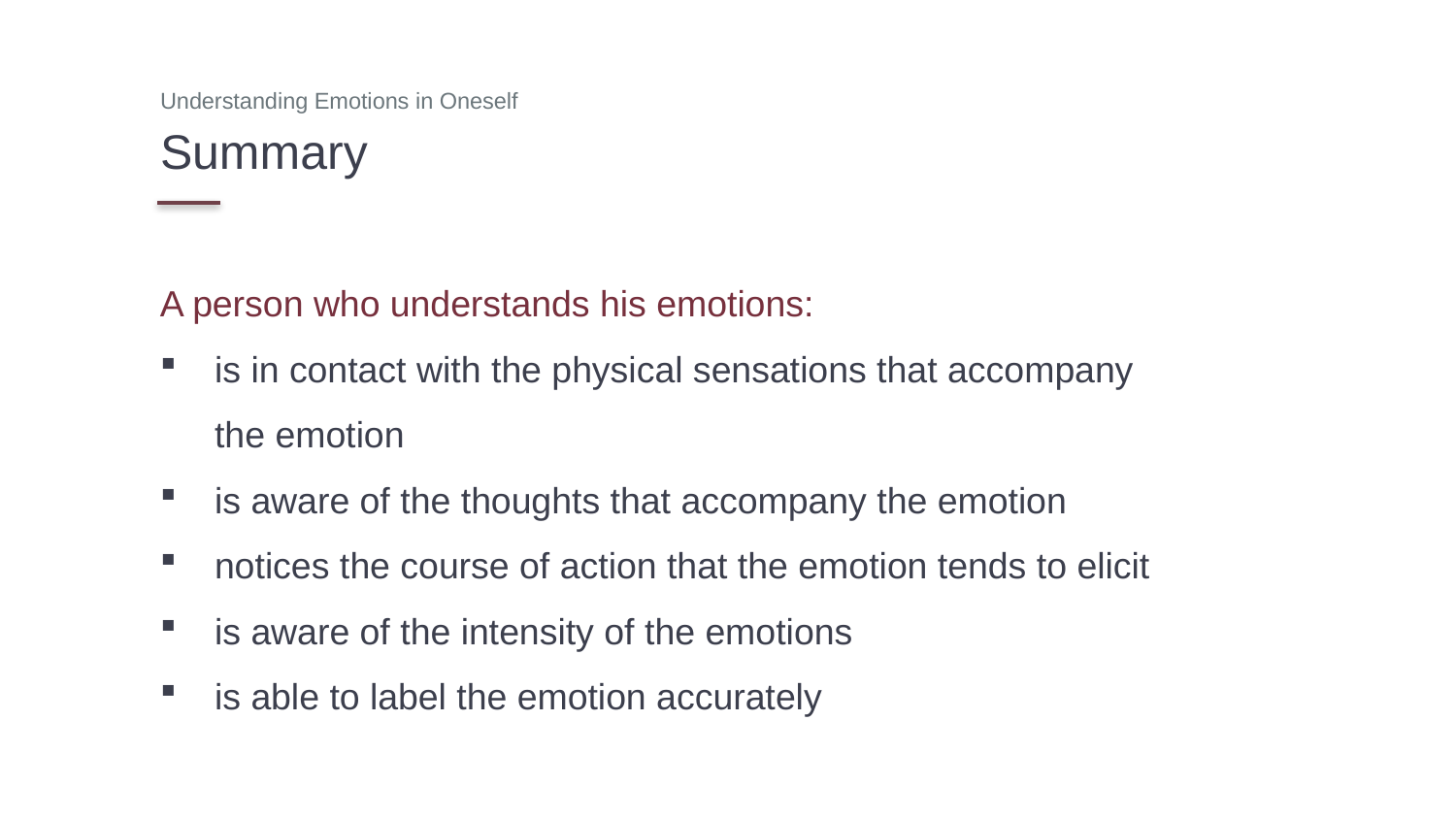

Understanding Emotions in Oneself
# Summary
A person who understands his emotions:
is in contact with the physical sensations that accompany the emotion
is aware of the thoughts that accompany the emotion
notices the course of action that the emotion tends to elicit
is aware of the intensity of the emotions
is able to label the emotion accurately